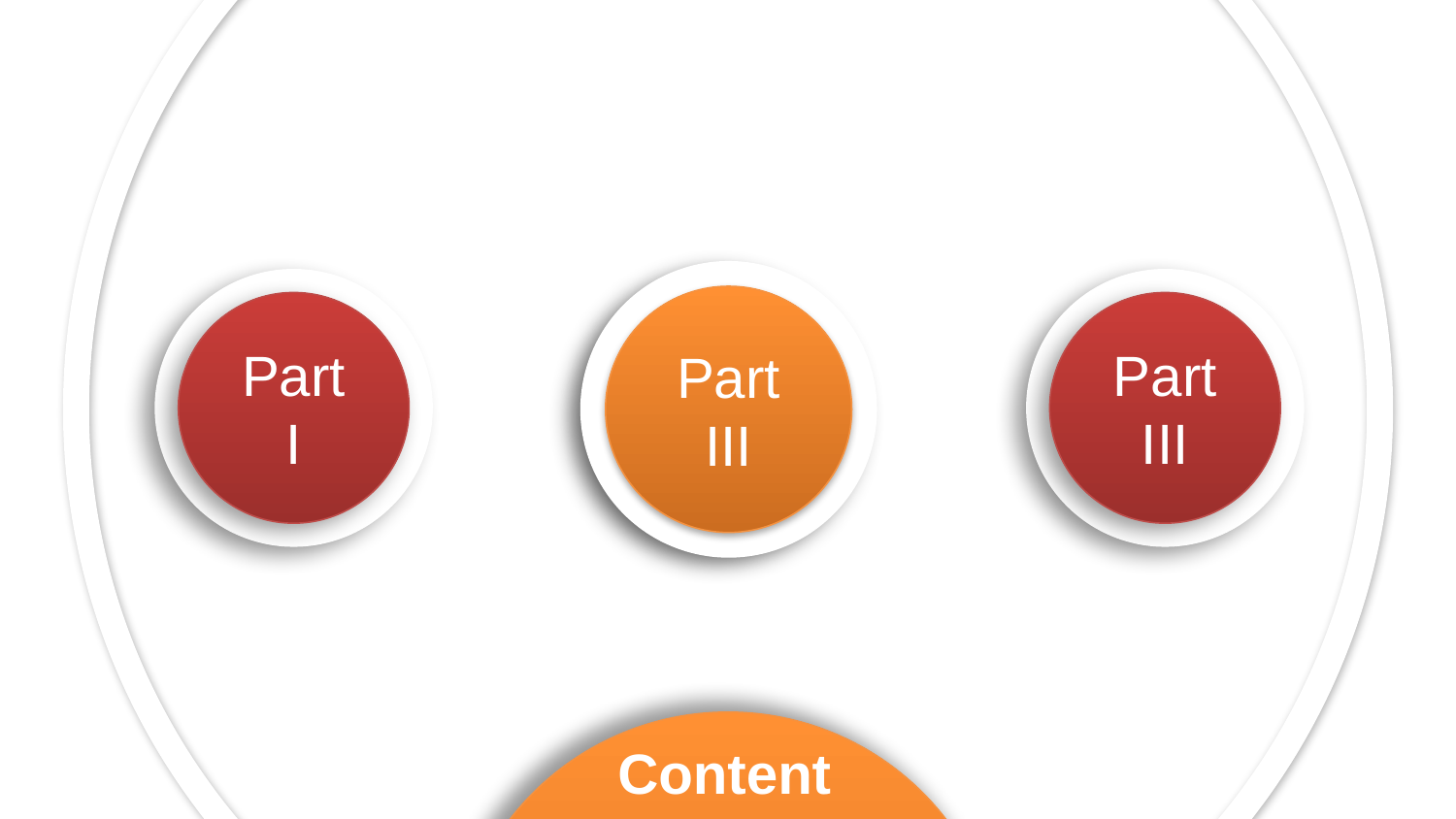

Part
III

Part
I

Part
II

Part
III

Content